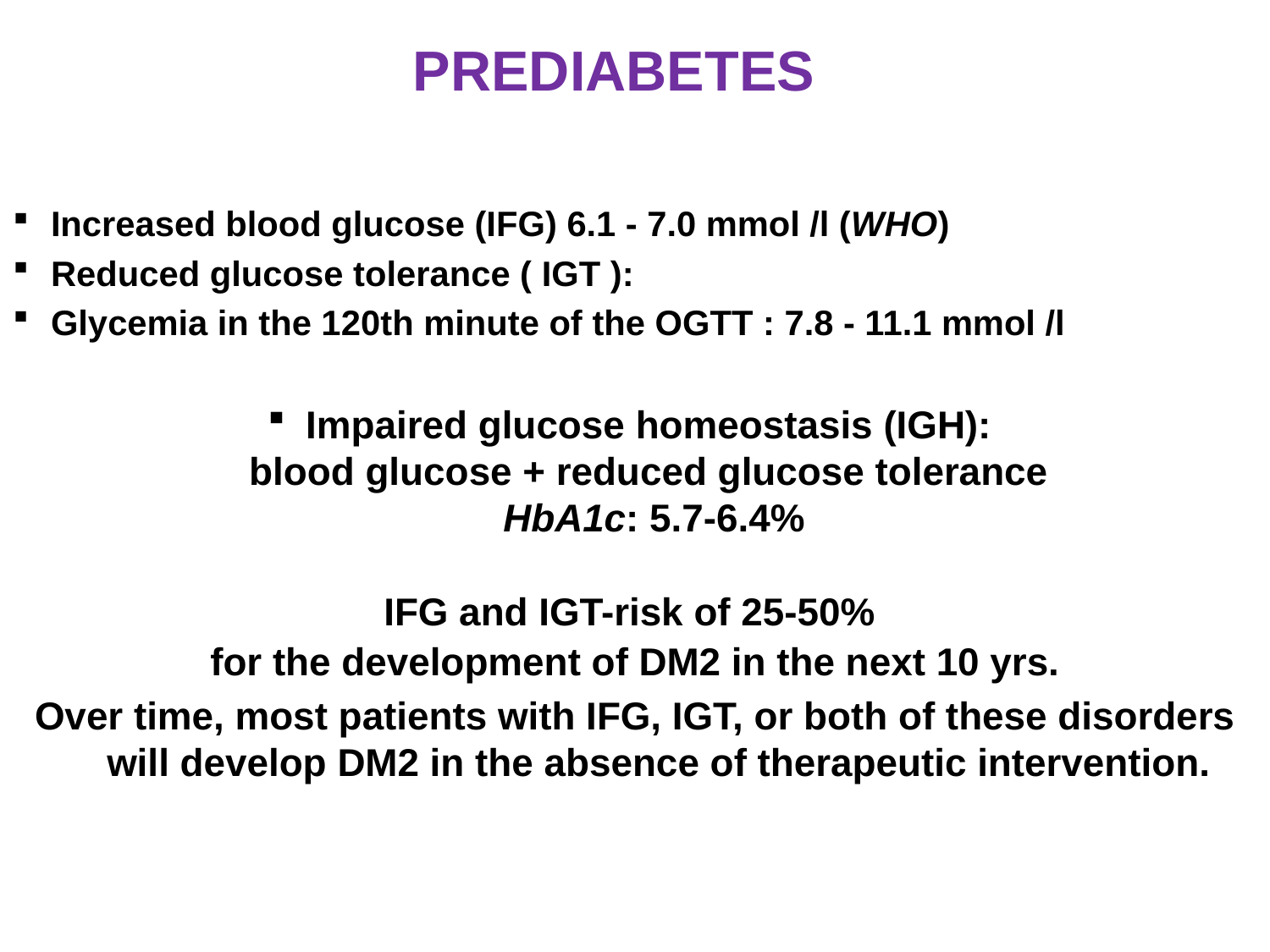

# PREDIABETES

Increased blood glucose (IFG) 6.1 - 7.0 mmol /l (WHO)
Reduced glucose tolerance ( IGT ):
Glycemia in the 120th minute of the OGTT : 7.8 - 11.1 mmol /l

Impaired glucose homeostasis (IGH):
blood glucose + reduced glucose tolerance
HbA1c: 5.7-6.4%

IFG and IGT-risk of 25-50%
for the development of DM2 in the next 10 yrs.
Over time, most patients with IFG, IGT, or both of these disorders will develop DM2 in the absence of therapeutic intervention.